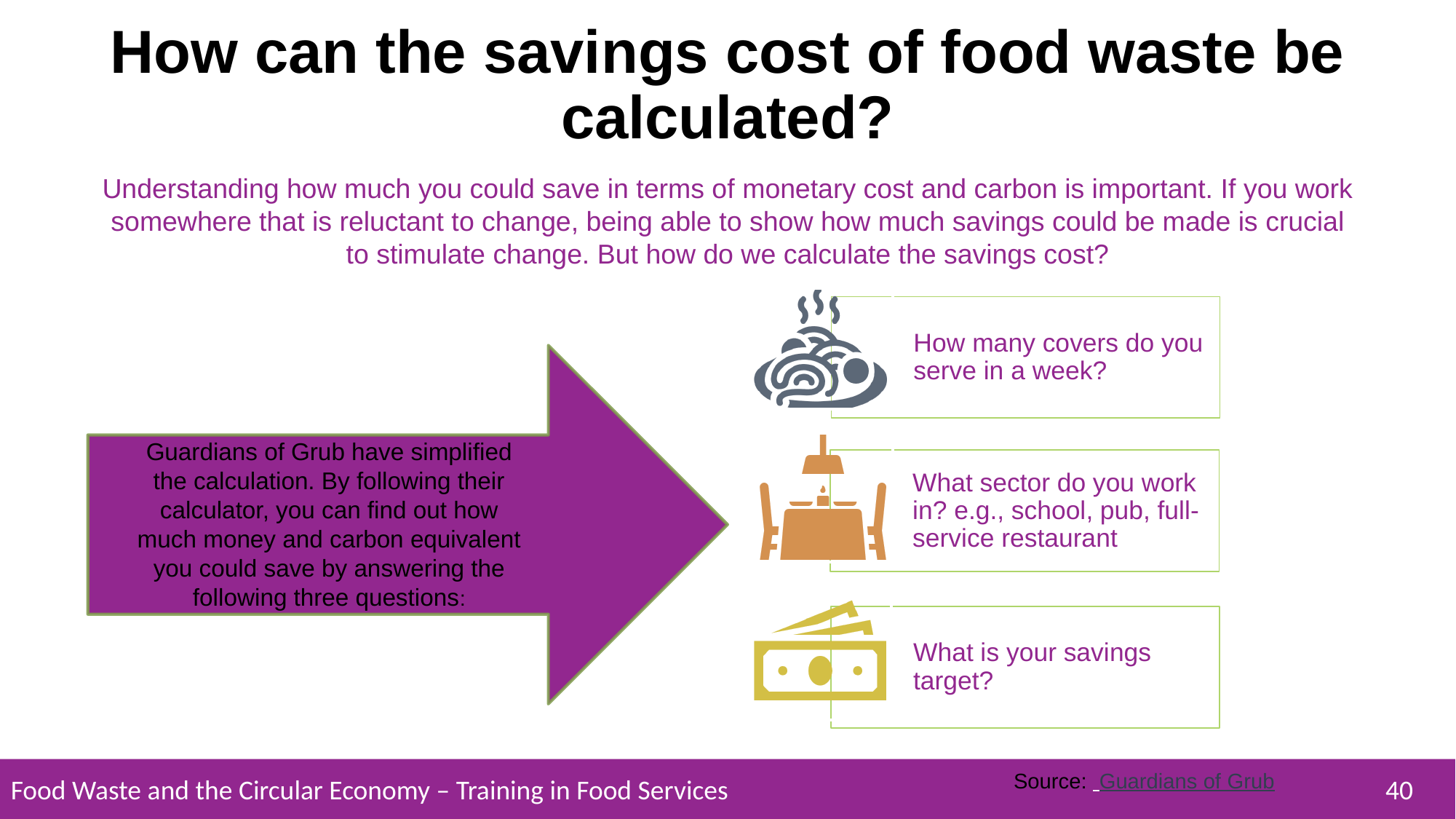

How can the savings cost of food waste be calculated?
Understanding how much you could save in terms of monetary cost and carbon is important. If you work somewhere that is reluctant to change, being able to show how much savings could be made is crucial to stimulate change. But how do we calculate the savings cost?

How many covers do you serve in a week?

What sector do you work in? e.g., school, pub, full-service restaurant

What is your savings target?

Guardians of Grub have simplified the calculation. By following their calculator, you can find out how much money and carbon equivalent you could save by answering the following three questions:
Source:  Guardians of Grub